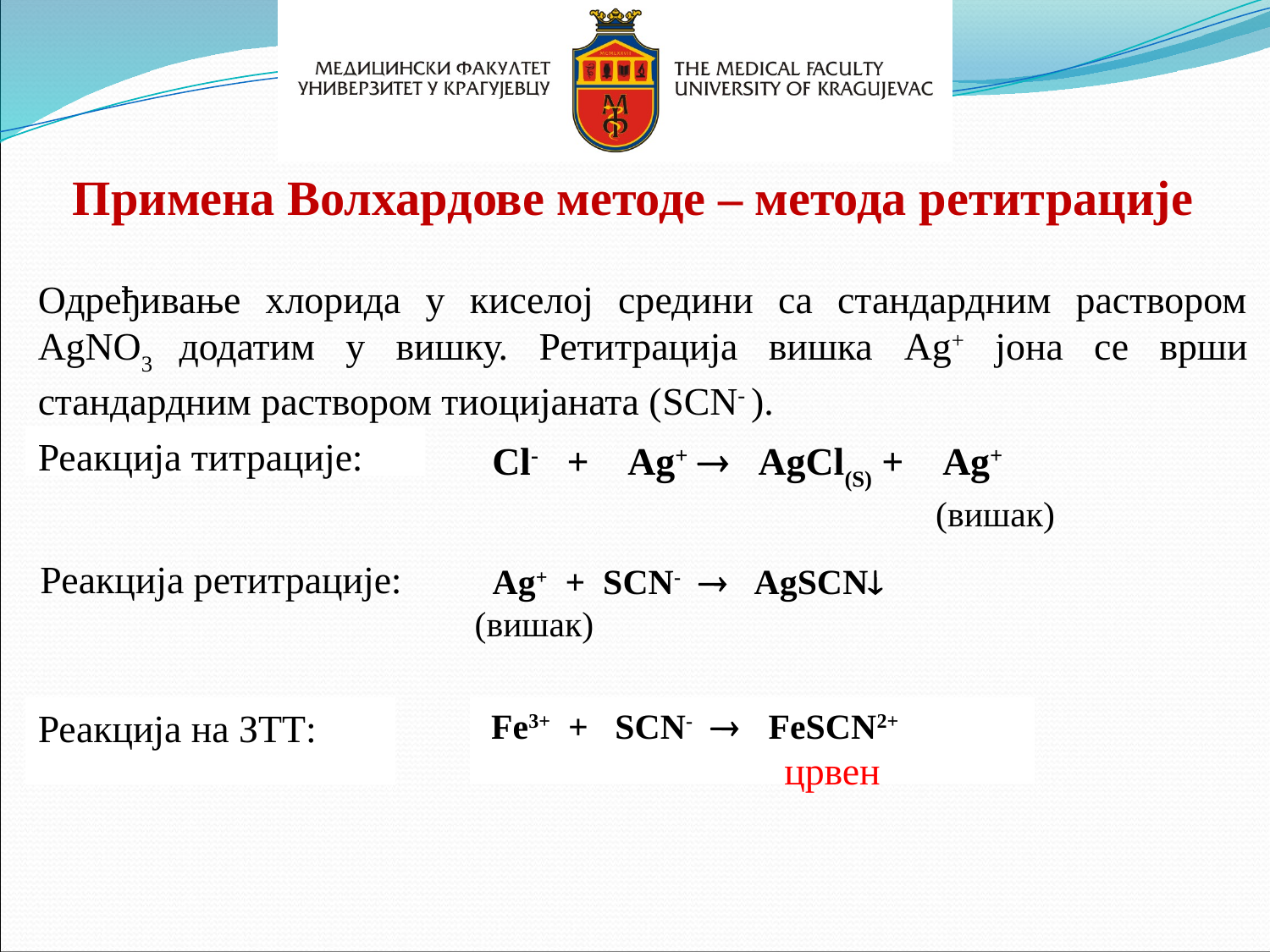

Примена Волхардове методе – метода ретитрације
Одређивање хлорида у киселој средини са стандардним раствором AgNO3 додатим у вишку. Ретитрација вишка Ag+ јона се врши стандардним раствором тиоцијаната (SCN- ).
Реакција титрације:
 Cl-     +    Ag+ →   AgCl(S) +    Ag+
                                                   (вишак)
Реакција ретитрације:
    Ag+  +  SCN-  →   AgSCN↓
  (вишак)
Реакција на ЗТТ:
 Fe3+  +   SCN-  →   FeSCN2+
                               црвен